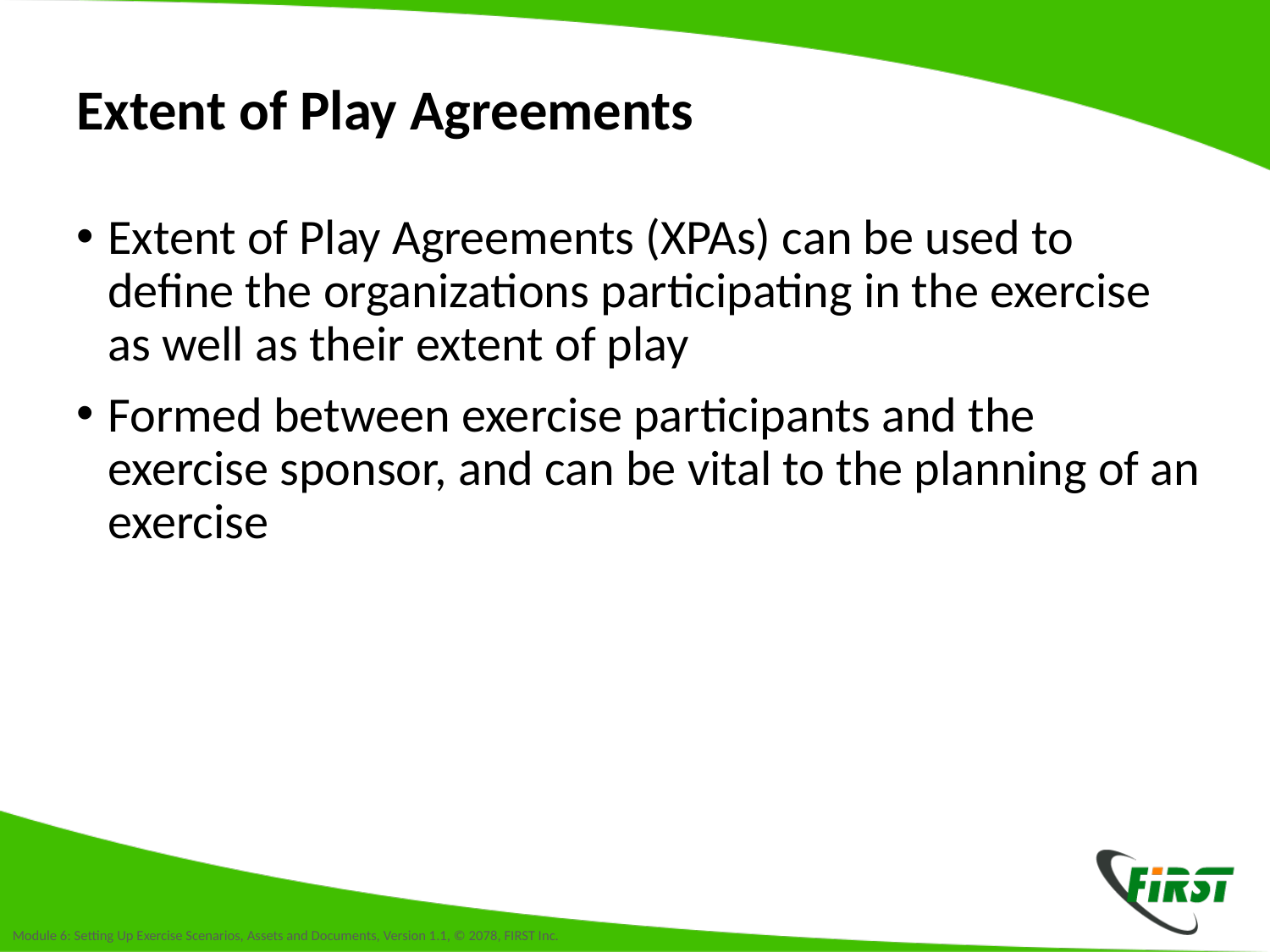

# Extent of Play Agreements
Extent of Play Agreements (XPAs) can be used to define the organizations participating in the exercise as well as their extent of play
Formed between exercise participants and the exercise sponsor, and can be vital to the planning of an exercise